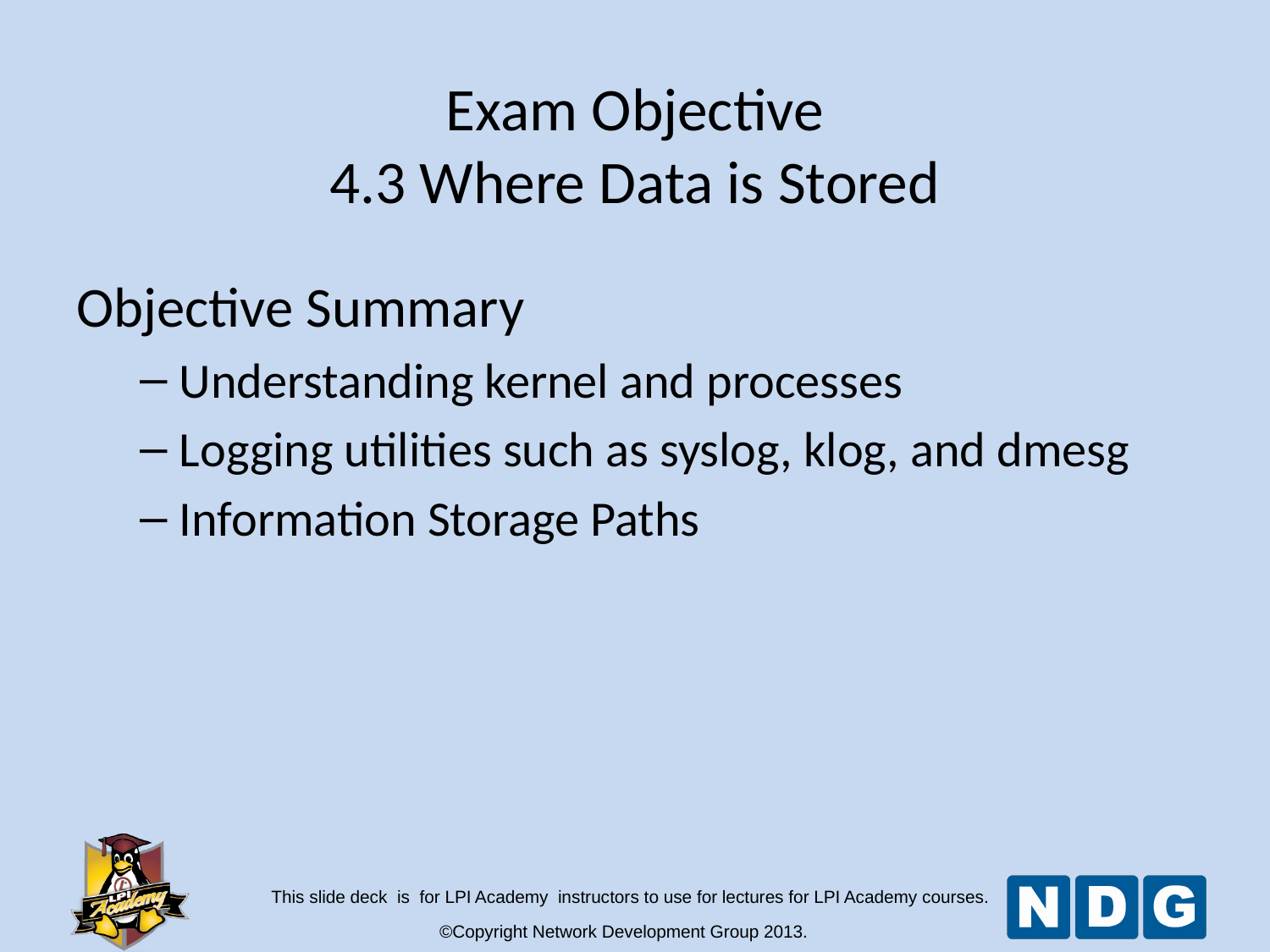

# Exam Objective 4.3 Where Data is Stored
Objective Summary
Understanding kernel and processes
Logging utilities such as syslog, klog, and dmesg
Information Storage Paths